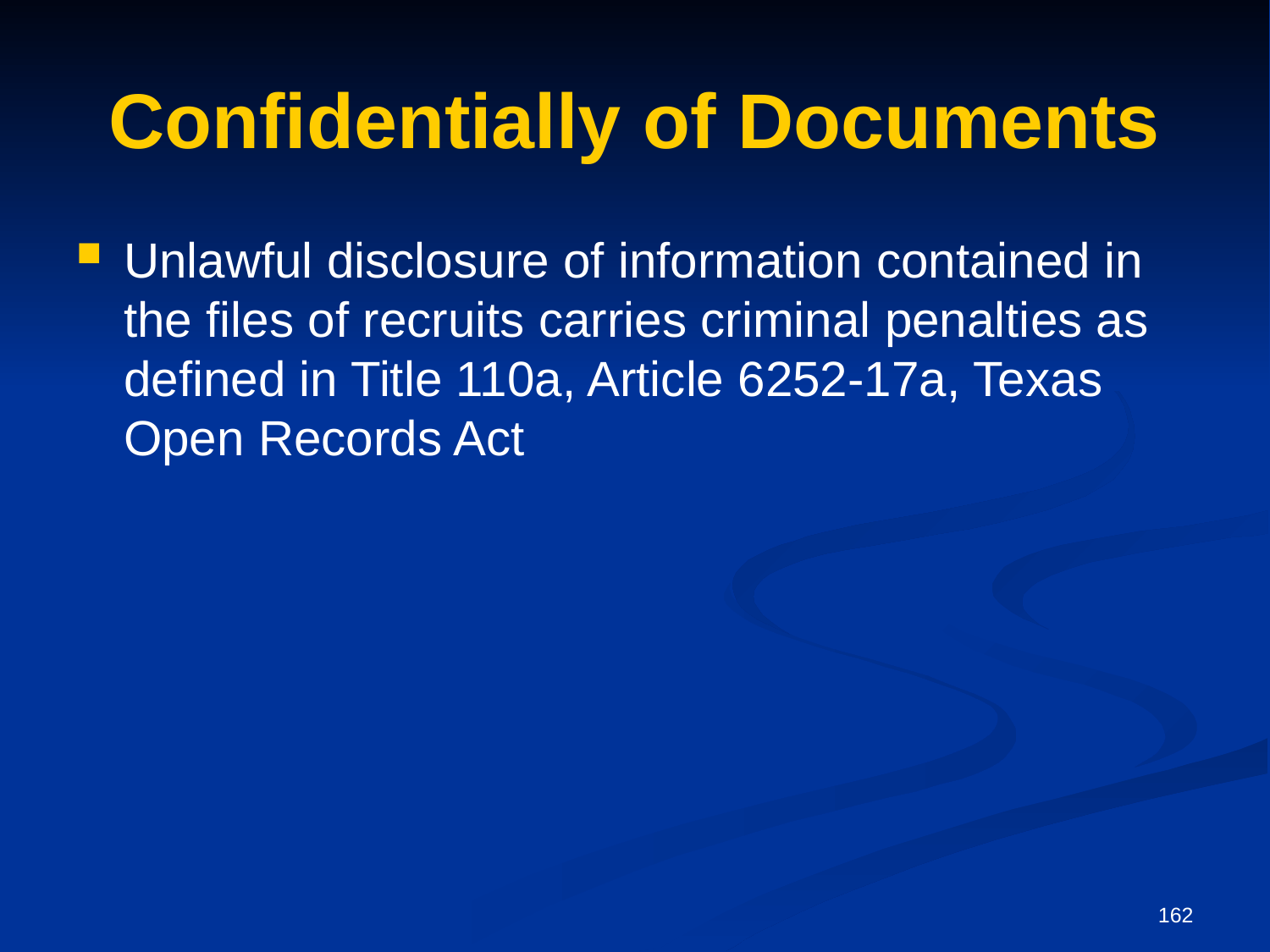

# Confidentially of Documents
Unlawful disclosure of information contained in the files of recruits carries criminal penalties as defined in Title 110a, Article 6252-17a, Texas Open Records Act
162